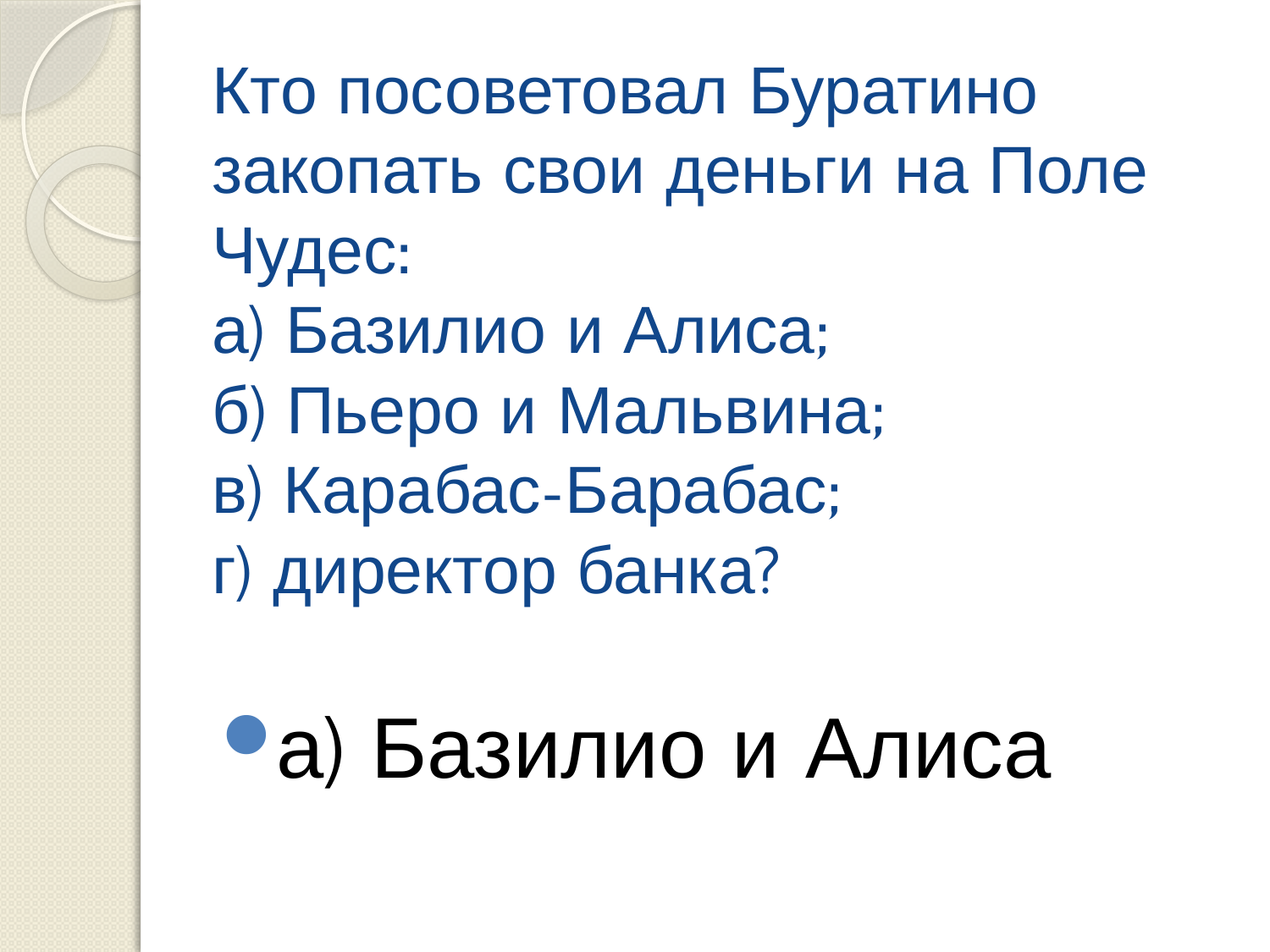

# Кто посоветовал Буратино закопать свои деньги на Поле Чудес: а) Базилио и Алиса; б) Пьеро и Мальвина; в) Карабас-Барабас; г) директор банка?
а) Базилио и Алиса